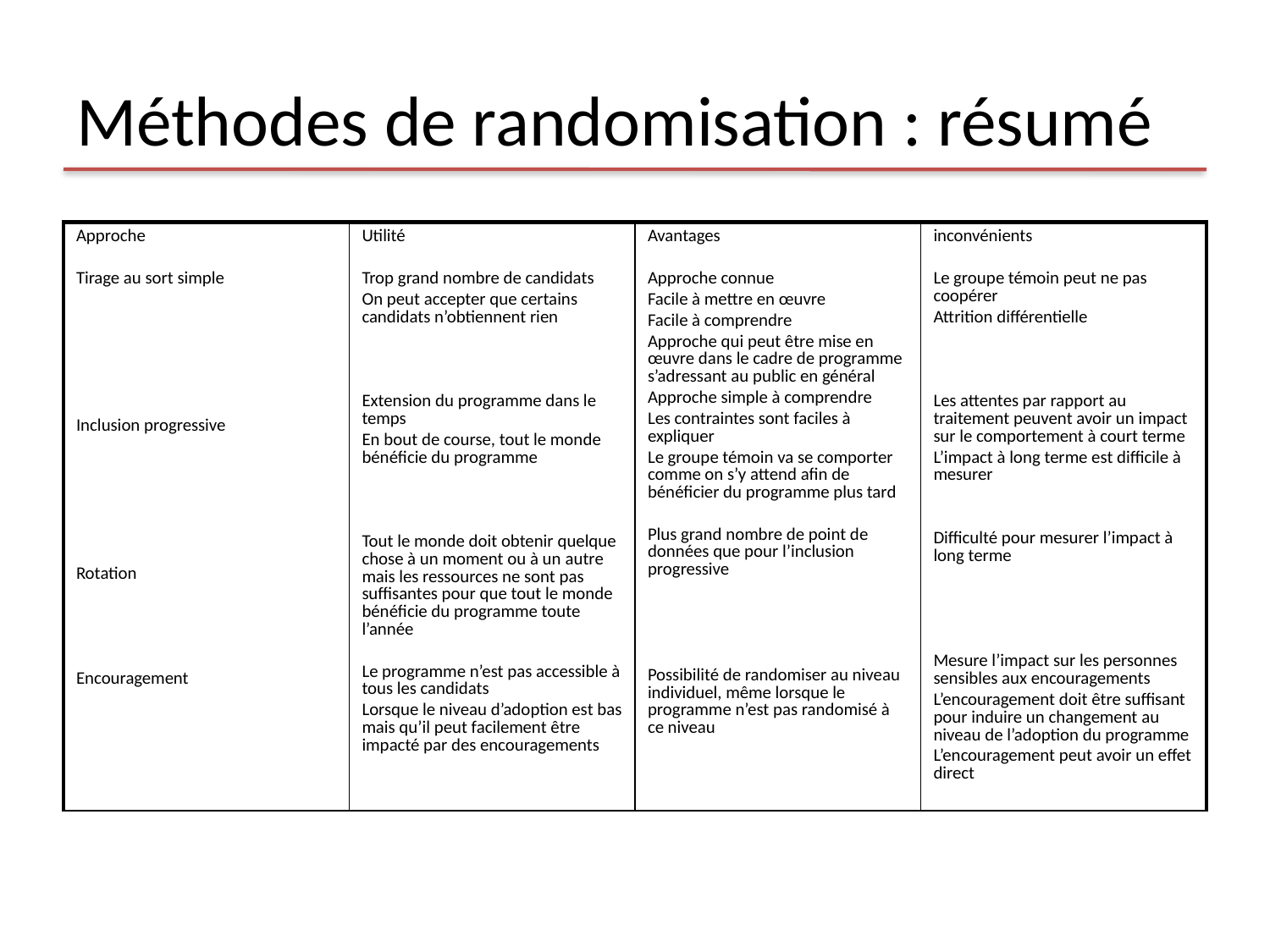

Méthodes de randomisation : résumé
| Approche Tirage au sort simple Inclusion progressive Rotation Encouragement | Utilité Trop grand nombre de candidats On peut accepter que certains candidats n’obtiennent rien Extension du programme dans le temps En bout de course, tout le monde bénéficie du programme Tout le monde doit obtenir quelque chose à un moment ou à un autre mais les ressources ne sont pas suffisantes pour que tout le monde bénéficie du programme toute l’année Le programme n’est pas accessible à tous les candidats Lorsque le niveau d’adoption est bas mais qu’il peut facilement être impacté par des encouragements | Avantages Approche connue Facile à mettre en œuvre Facile à comprendre Approche qui peut être mise en œuvre dans le cadre de programme s’adressant au public en général Approche simple à comprendre Les contraintes sont faciles à expliquer Le groupe témoin va se comporter comme on s’y attend afin de bénéficier du programme plus tard Plus grand nombre de point de données que pour l’inclusion progressive Possibilité de randomiser au niveau individuel, même lorsque le programme n’est pas randomisé à ce niveau | inconvénients Le groupe témoin peut ne pas coopérer Attrition différentielle Les attentes par rapport au traitement peuvent avoir un impact sur le comportement à court terme L’impact à long terme est difficile à mesurer Difficulté pour mesurer l’impact à long terme Mesure l’impact sur les personnes sensibles aux encouragements L’encouragement doit être suffisant pour induire un changement au niveau de l’adoption du programme L’encouragement peut avoir un effet direct |
| --- | --- | --- | --- |